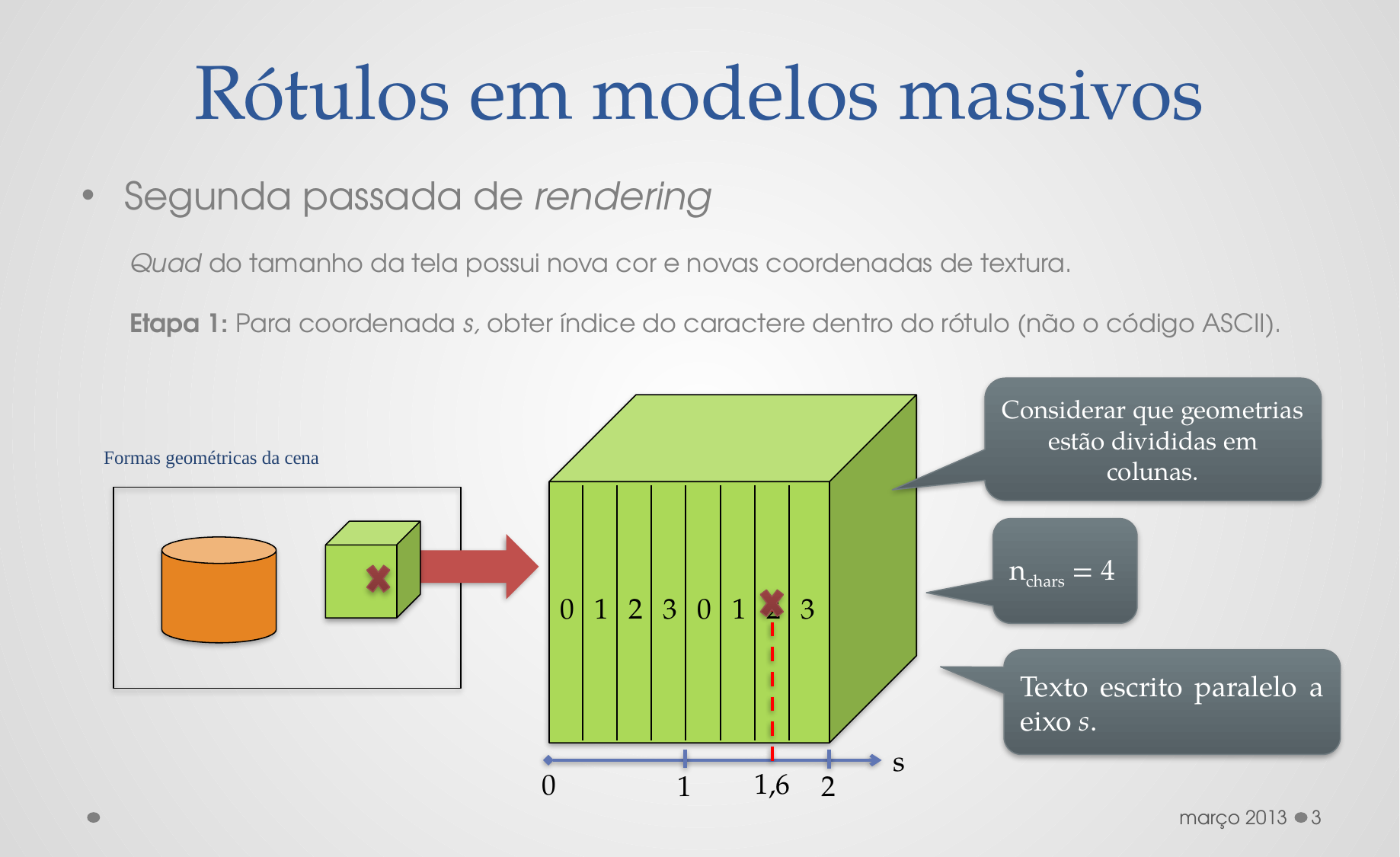

# Rótulos em modelos massivos
Segunda passada de rendering
Quad do tamanho da tela possui nova cor e novas coordenadas de textura.
Etapa 1: Para coordenada s, obter índice do caractere dentro do rótulo (não o código ASCII).
Considerar que geometrias estão divididas em colunas.

Formas geométricas da cena
| 0 | 1 | 2 | 3 | 0 | 1 | 2 | 3 |
| --- | --- | --- | --- | --- | --- | --- | --- |

nchars = 4

Texto escrito paralelo a eixo s.
s
1,6
0
1
2
março 2013
3